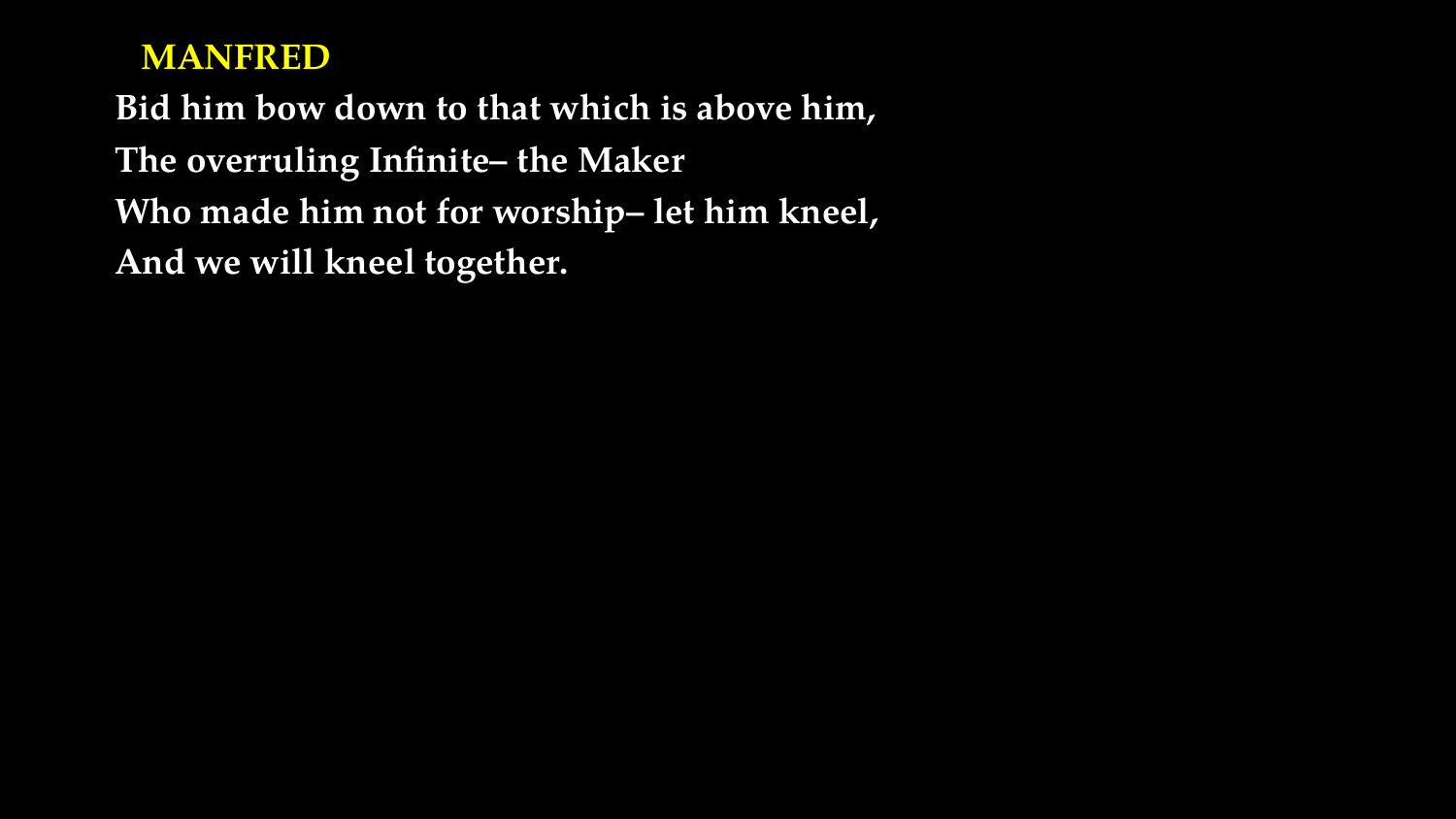

# Manfred Bid him bow down to that which is above him, The overruling Infinite– the Maker Who made him not for worship– let him kneel, And we will kneel together.